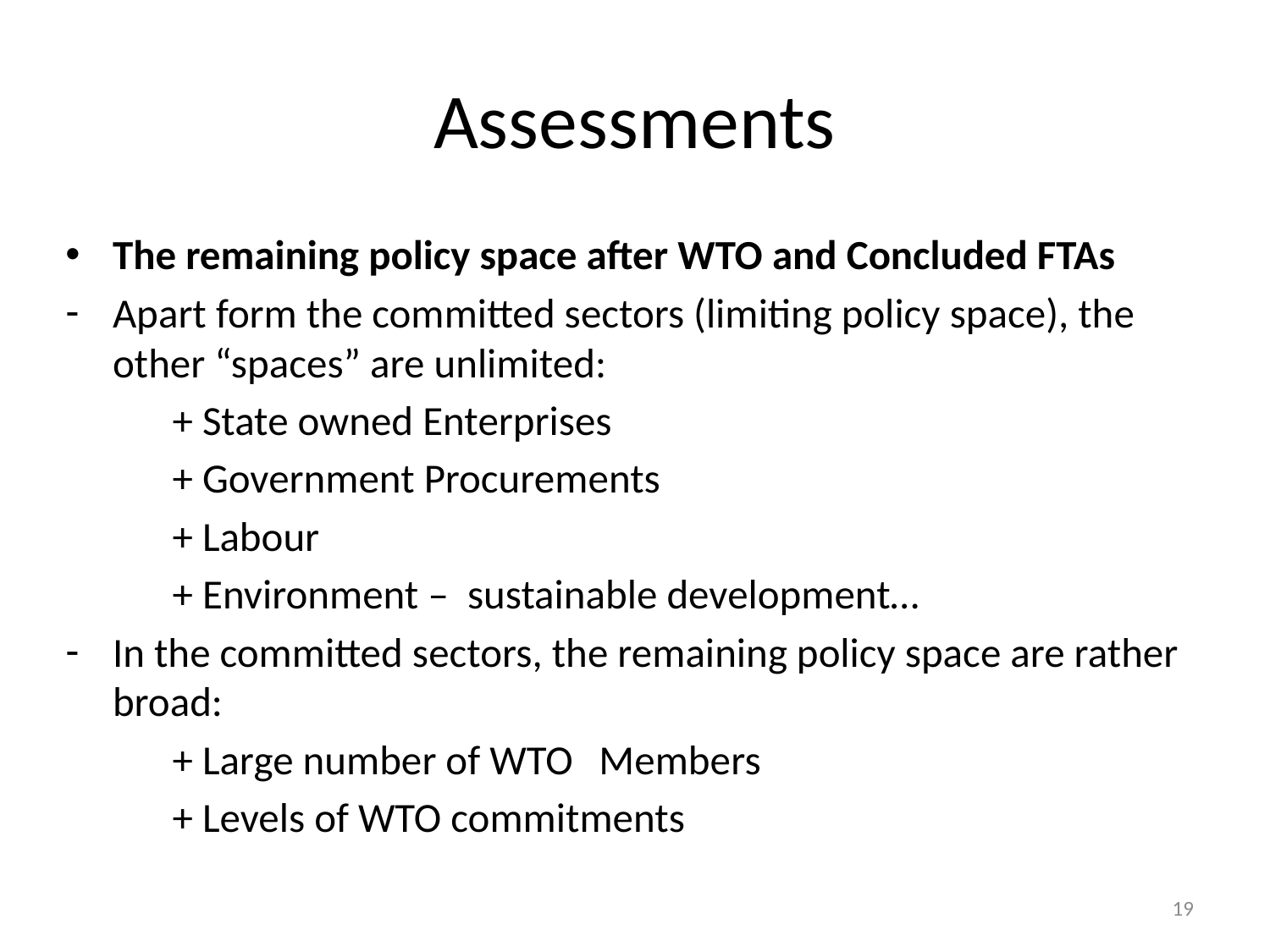

#
Assessments
The remaining policy space after WTO and Concluded FTAs
Apart form the committed sectors (limiting policy space), the other “spaces” are unlimited:
	+ State owned Enterprises
	+ Government Procurements
	+ Labour
	+ Environment –  sustainable development…
In the committed sectors, the remaining policy space are rather broad:
	+ Large number of WTO 	Members
	+ Levels of WTO commitments

19